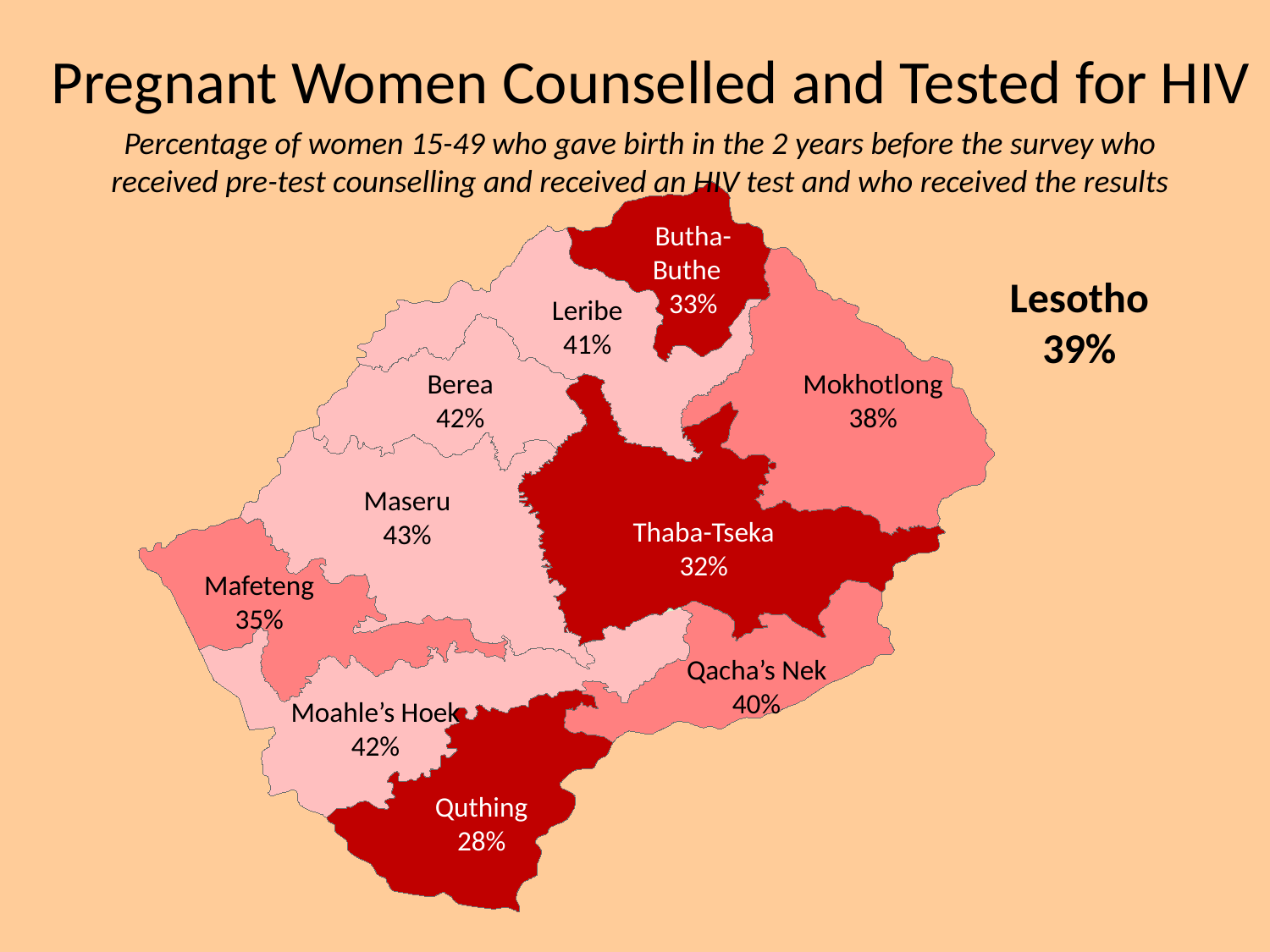

Pregnant Women Counselled and Tested for HIV
Percentage of women 15-49 who gave birth in the 2 years before the survey who received pre-test counselling and received an HIV test and who received the results

Butha-Buthe
33%

Lesotho
39%
Leribe
41%

Berea
42%
Mokhotlong
38%

Maseru
43%
Thaba-Tseka
32%

Mafeteng
35%

Qacha’s Nek
40%
Moahle’s Hoek
42%

Quthing
28%